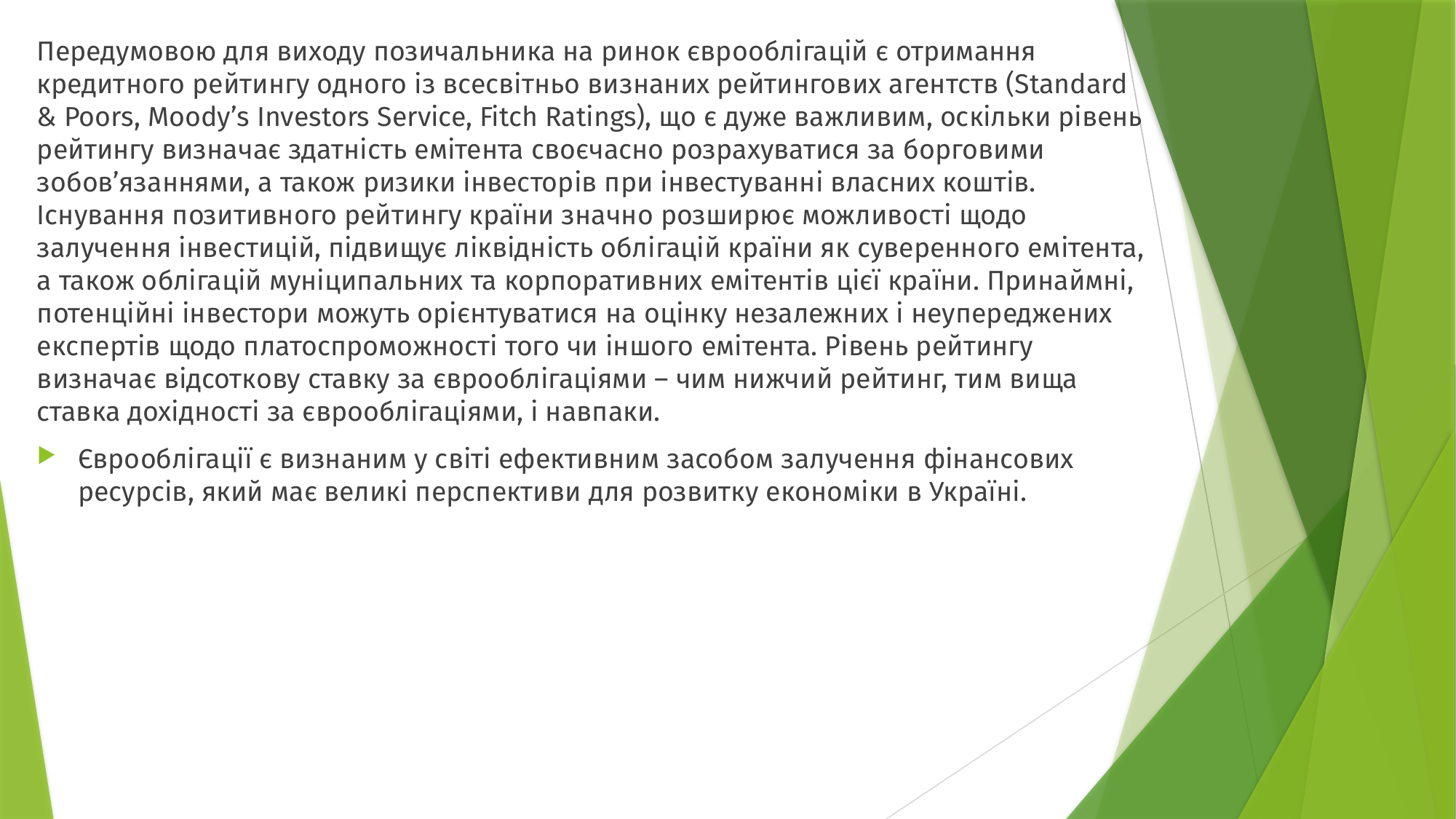

Передумовою для виходу позичальника на ринок єврооблігацій є отримання кредитного рейтингу одного із всесвітньо визнаних рейтингових агентств (Standard & Poors, Moody’s Investors Service, Fitch Ratings), що є дуже важливим, оскільки рівень рейтингу визначає здатність емітента своєчасно розрахуватися за борговими зобов’язаннями, а також ризики інвесторів при інвестуванні власних коштів. Існування позитивного рейтингу країни значно розширює можливості щодо залучення інвестицій, підвищує ліквідність облігацій країни як суверенного емітента, а також облігацій муніципальних та корпоративних емітентів цієї країни. Принаймні, потенційні інвестори можуть орієнтуватися на оцінку незалежних і неупереджених експертів щодо платоспроможності того чи іншого емітента. Рівень рейтингу визначає відсоткову ставку за єврооблігаціями – чим нижчий рейтинг, тим вища ставка дохідності за єврооблігаціями, і навпаки.
Єврооблігації є визнаним у світі ефективним засобом залучення фінансових ресурсів, який має великі перспективи для розвитку економіки в Україні.